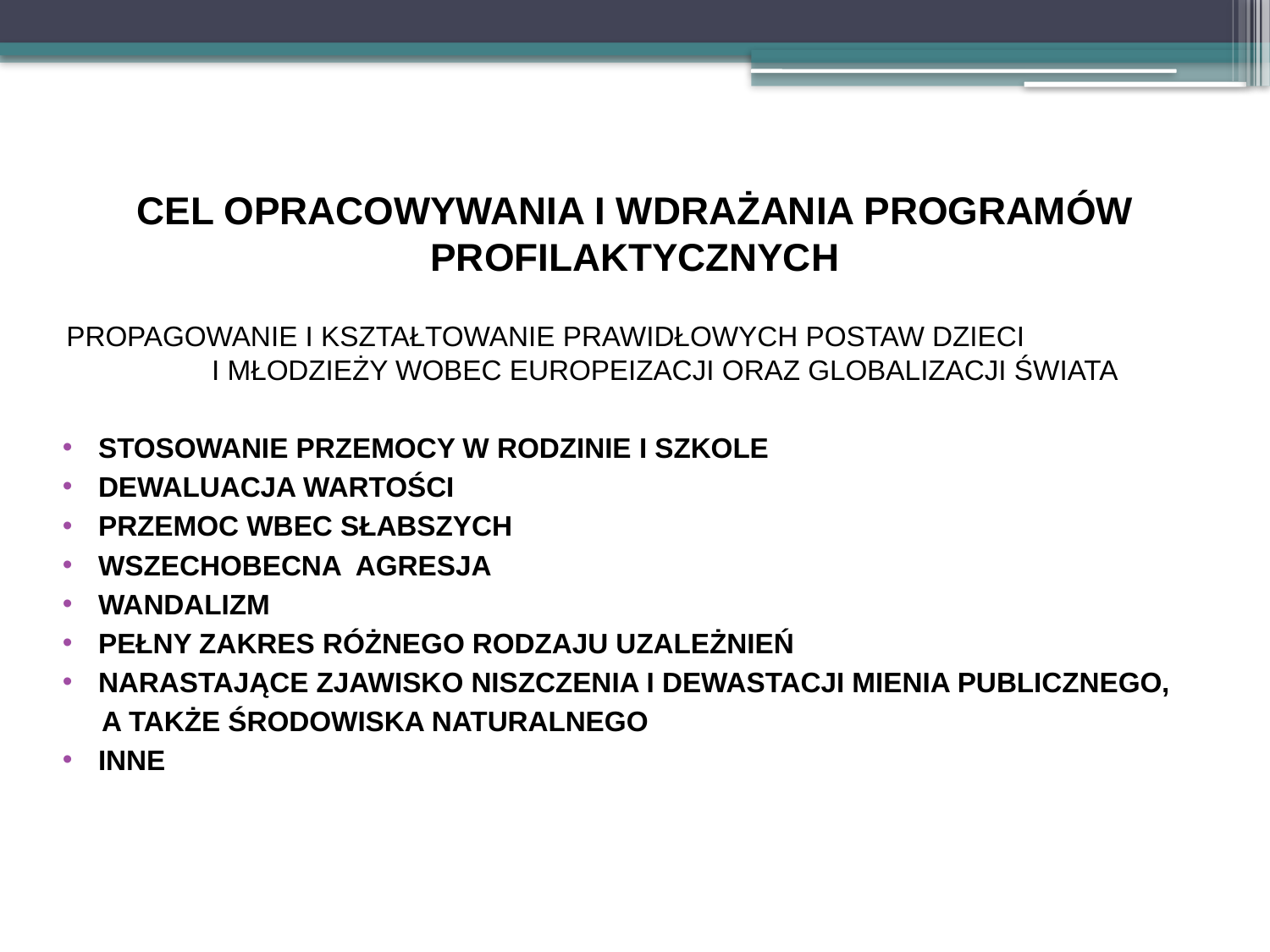

# CEL OPRACOWYWANIA I WDRAŻANIA PROGRAMÓW PROFILAKTYCZNYCH
PROPAGOWANIE I KSZTAŁTOWANIE PRAWIDŁOWYCH POSTAW DZIECI                           I MŁODZIEŻY WOBEC EUROPEIZACJI ORAZ GLOBALIZACJI ŚWIATA

STOSOWANIE PRZEMOCY W RODZINIE I SZKOLE
DEWALUACJA WARTOŚCI
PRZEMOC WBEC SŁABSZYCH
WSZECHOBECNA  AGRESJA
WANDALIZM
PEŁNY ZAKRES RÓŻNEGO RODZAJU UZALEŻNIEŃ
NARASTAJĄCE ZJAWISKO NISZCZENIA I DEWASTACJI MIENIA PUBLICZNEGO,
     A TAKŻE ŚRODOWISKA NATURALNEGO
INNE